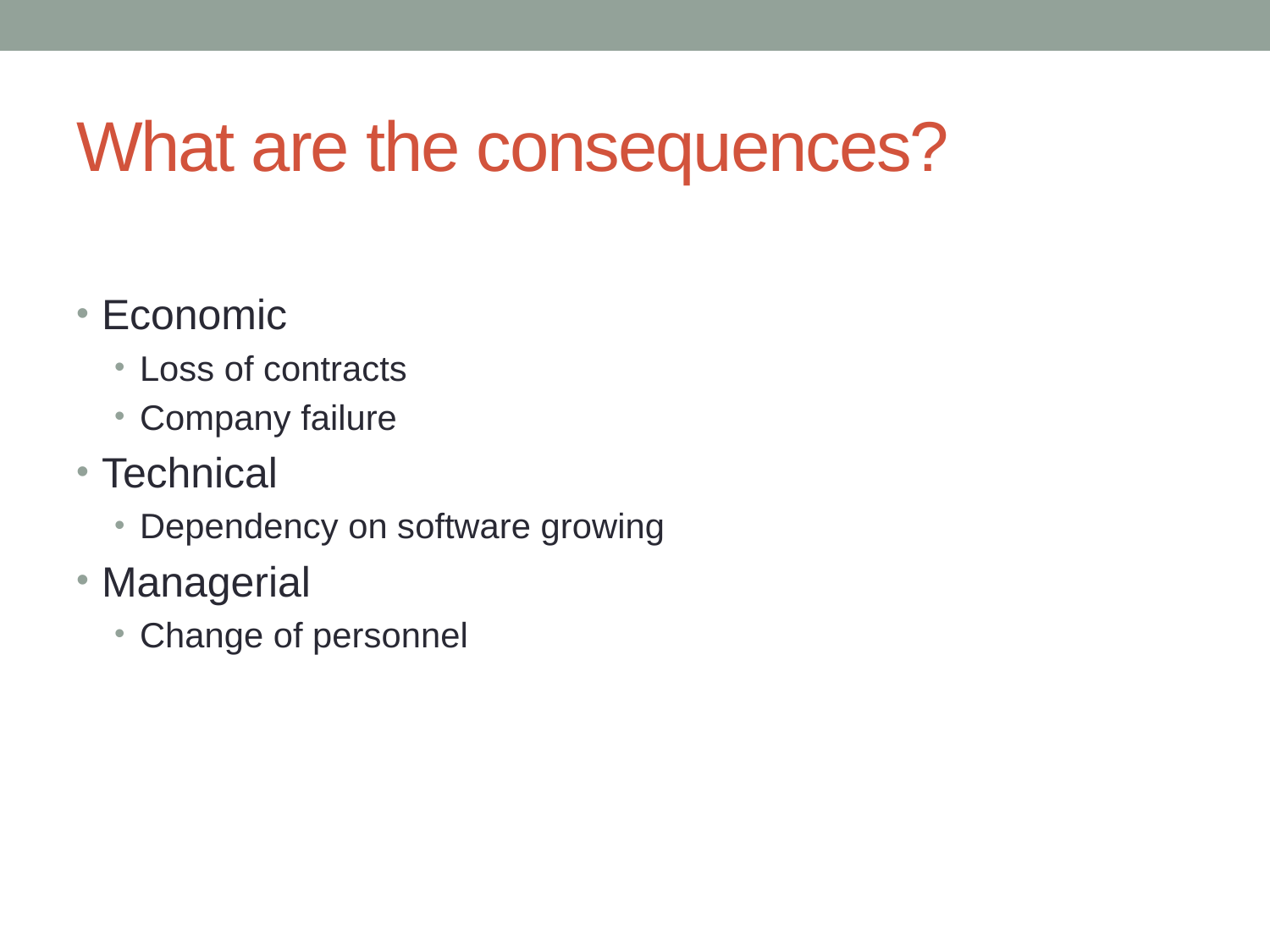

# What are the consequences?

Economic
Loss of contracts
Company failure
Technical
Dependency on software growing
Managerial
Change of personnel